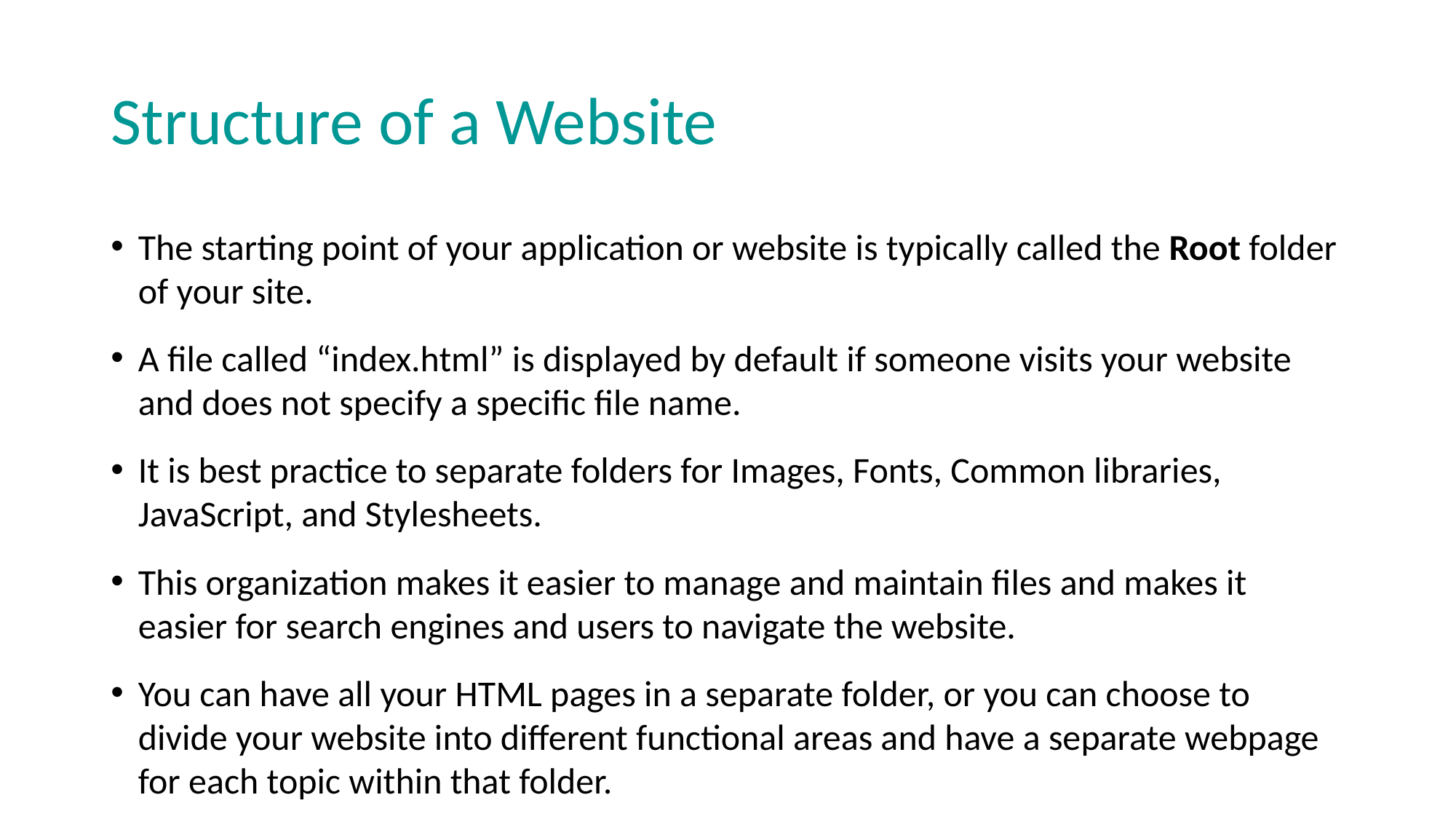

# Structure of a Website
The starting point of your application or website is typically called the Root folder of your site.
A file called “index.html” is displayed by default if someone visits your website and does not specify a specific file name.
It is best practice to separate folders for Images, Fonts, Common libraries, JavaScript, and Stylesheets.
This organization makes it easier to manage and maintain files and makes it easier for search engines and users to navigate the website.
You can have all your HTML pages in a separate folder, or you can choose to divide your website into different functional areas and have a separate webpage for each topic within that folder.